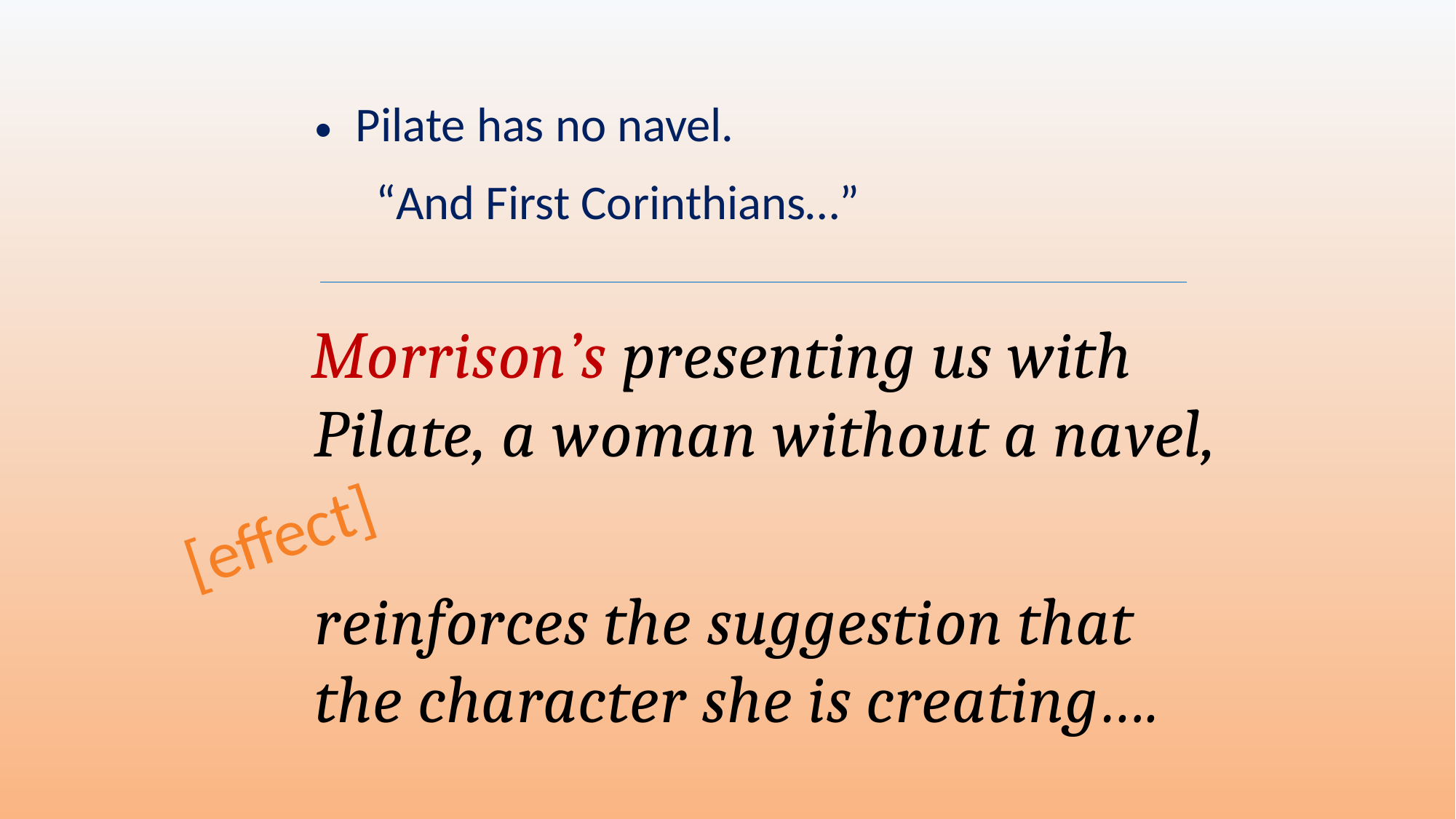

Pilate has no navel.
“And First Corinthians…”
Morrison’s presenting us with Pilate, a woman without a navel,
[effect]
reinforces the suggestion that the character she is creating….